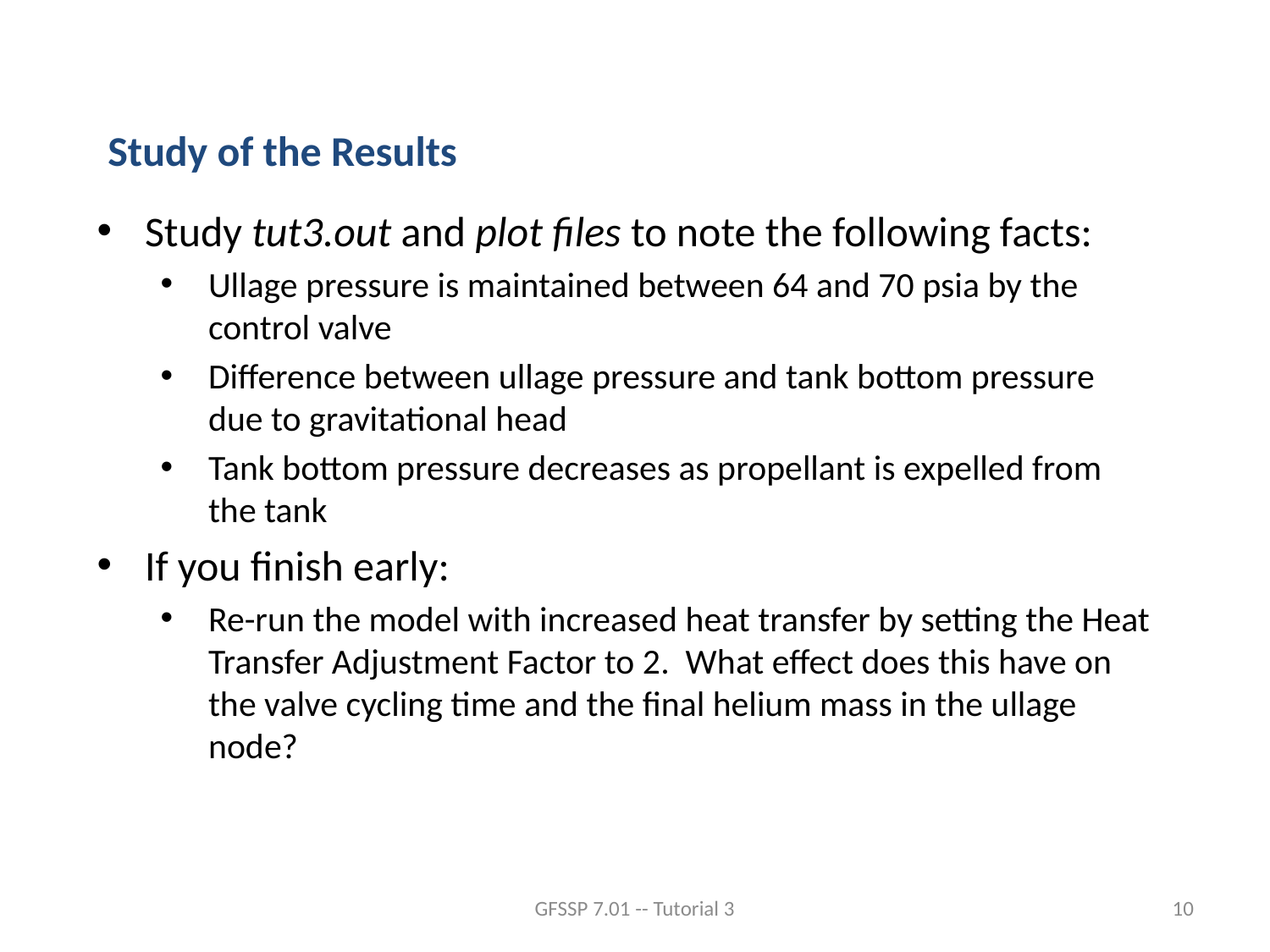

Study of the Results
Study tut3.out and plot files to note the following facts:
Ullage pressure is maintained between 64 and 70 psia by the control valve
Difference between ullage pressure and tank bottom pressure due to gravitational head
Tank bottom pressure decreases as propellant is expelled from the tank
If you finish early:
Re-run the model with increased heat transfer by setting the Heat Transfer Adjustment Factor to 2.  What effect does this have on the valve cycling time and the final helium mass in the ullage node?

GFSSP 7.01 -- Tutorial 3
10